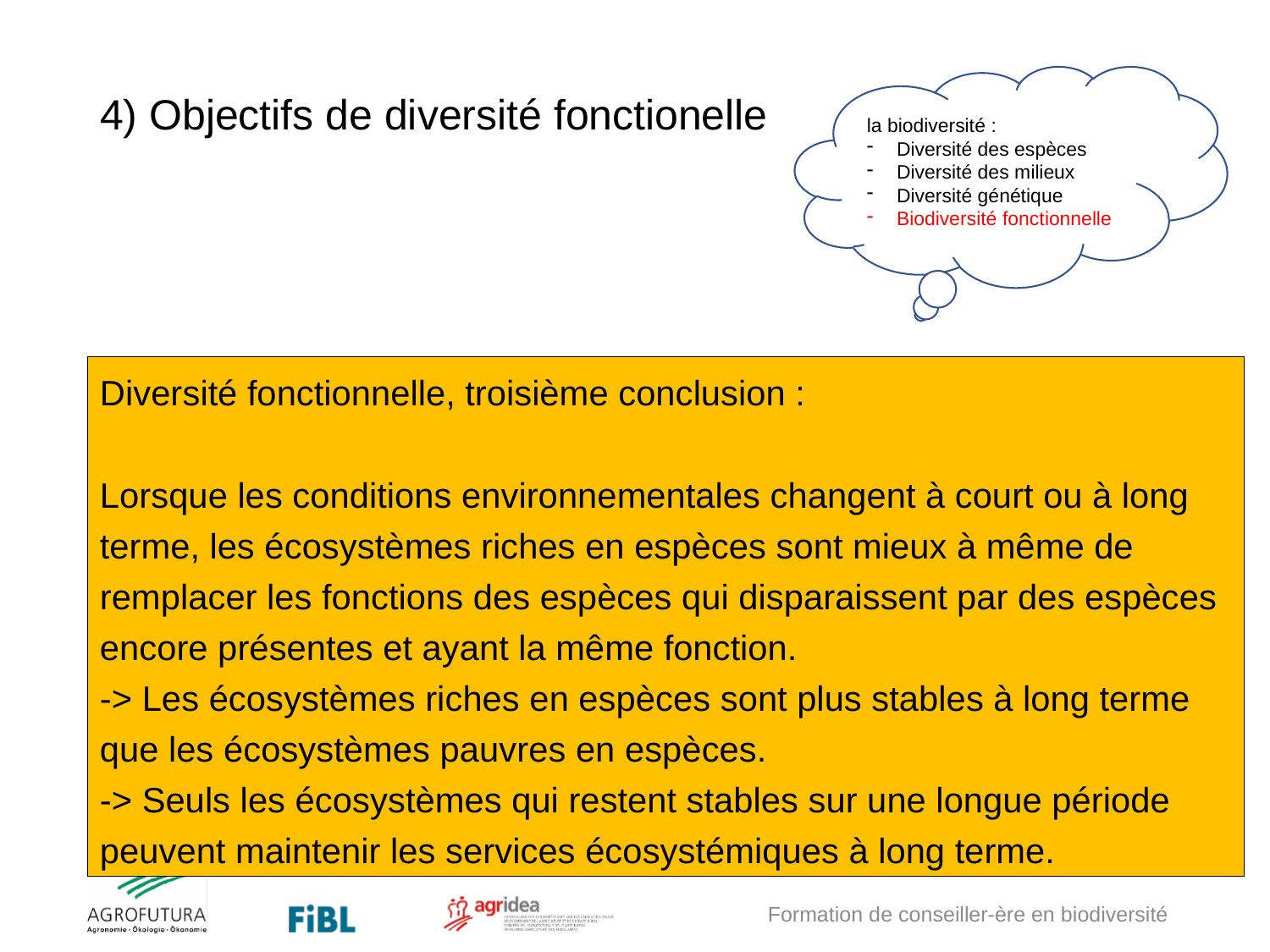

# 4) Objectifs de diversité fonctionelle
la biodiversité :
Diversité des espèces
Diversité des milieux
Diversité génétique
Biodiversité fonctionnelle
Diversité fonctionnelle, troisième conclusion :

Lorsque les conditions environnementales changent à court ou à long terme, les écosystèmes riches en espèces sont mieux à même de remplacer les fonctions des espèces qui disparaissent par des espèces encore présentes et ayant la même fonction.
-> Les écosystèmes riches en espèces sont plus stables à long terme que les écosystèmes pauvres en espèces.
-> Seuls les écosystèmes qui restent stables sur une longue période peuvent maintenir les services écosystémiques à long terme.
Formation de conseiller-ère en biodiversité